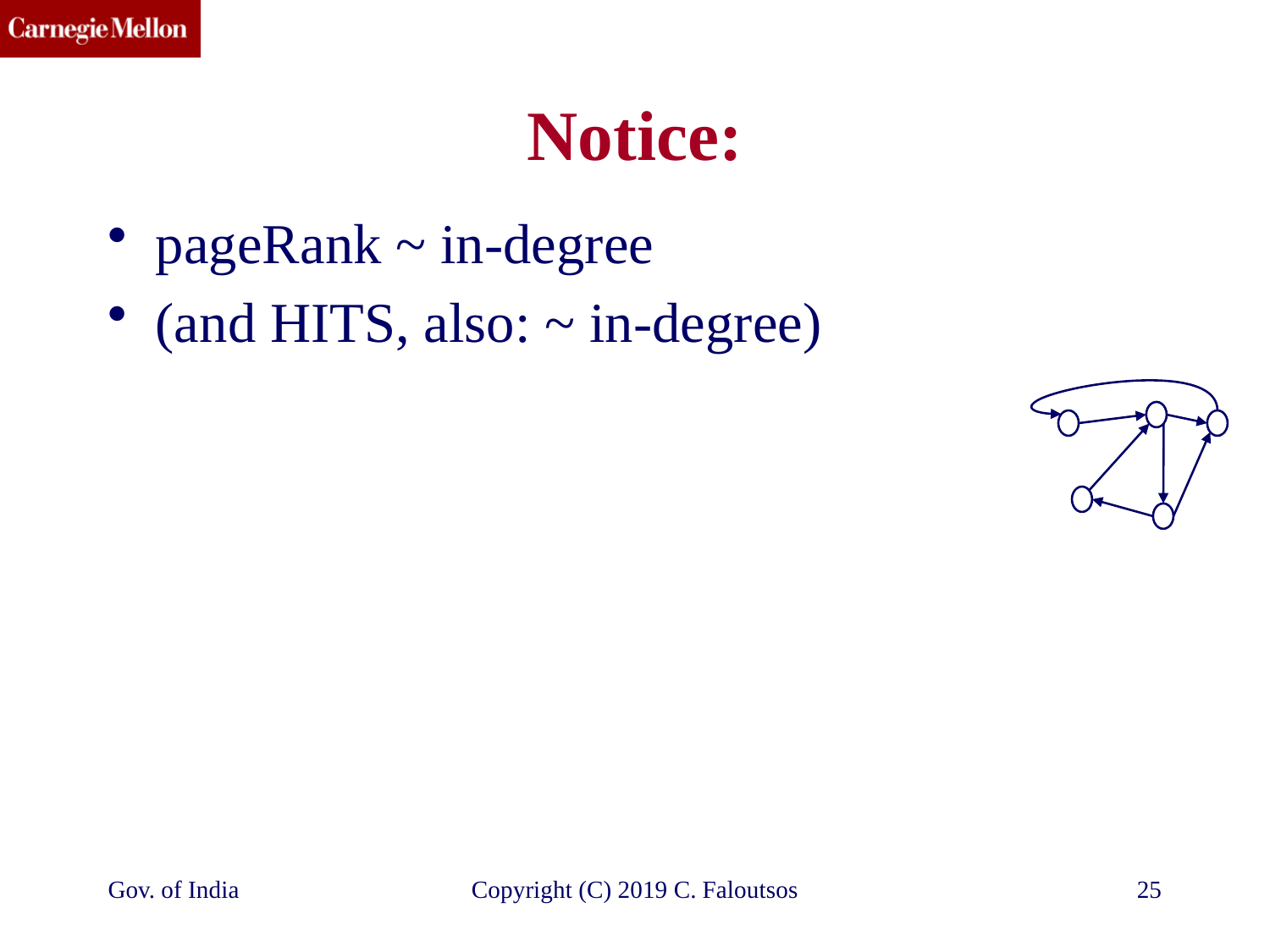

# Notice:
pageRank ~ in-degree
(and HITS, also: ~ in-degree)

Gov. of India
Copyright (C) 2019 C. Faloutsos
25